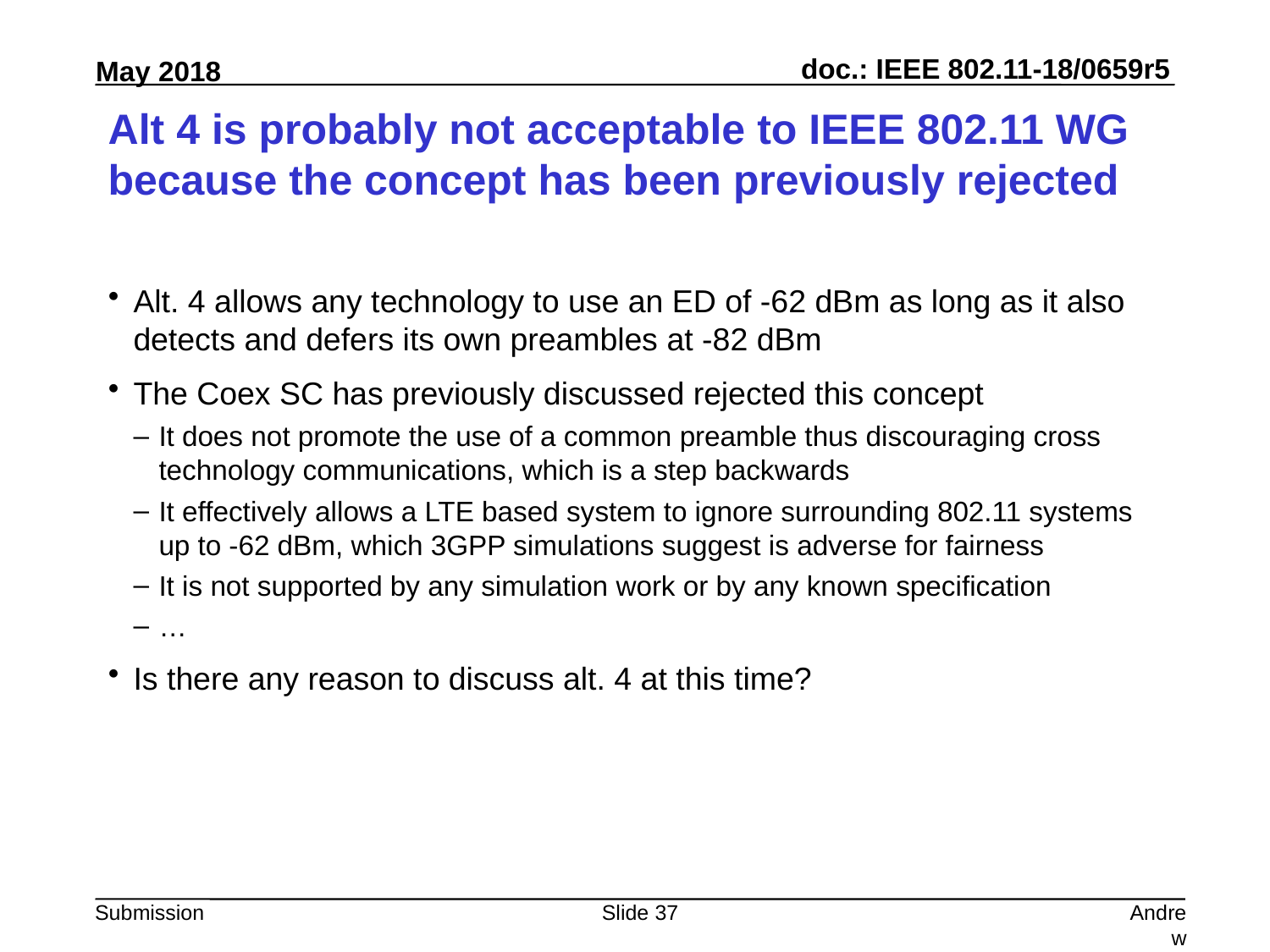

# Alt 4 is probably not acceptable to IEEE 802.11 WG because the concept has been previously rejected
Alt. 4 allows any technology to use an ED of -62 dBm as long as it also detects and defers its own preambles at -82 dBm
The Coex SC has previously discussed rejected this concept
It does not promote the use of a common preamble thus discouraging cross technology communications, which is a step backwards
It effectively allows a LTE based system to ignore surrounding 802.11 systems up to -62 dBm, which 3GPP simulations suggest is adverse for fairness
It is not supported by any simulation work or by any known specification
…
Is there any reason to discuss alt. 4 at this time?
Slide 37
Andrew Myles, Cisco